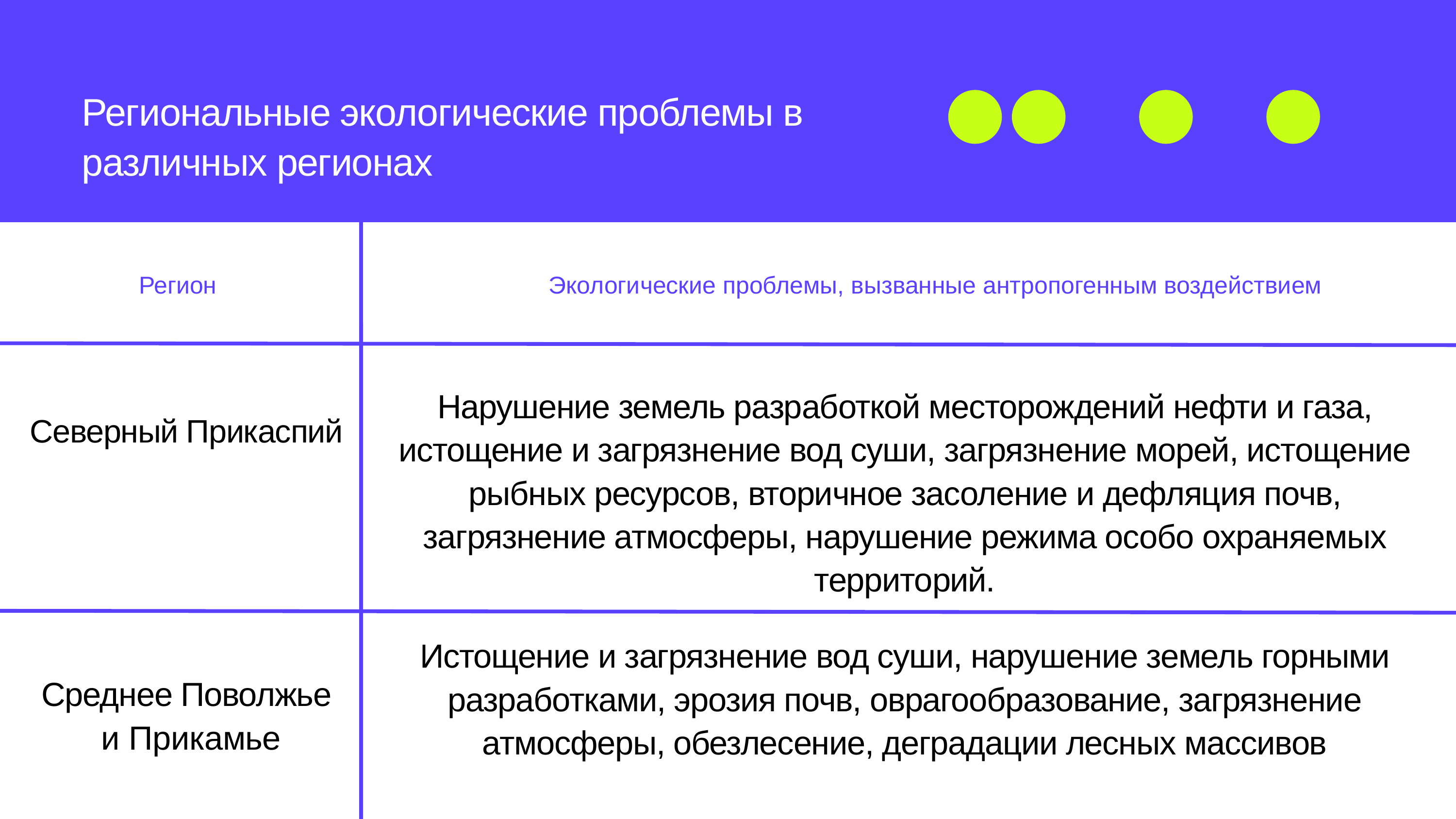

Региональные экологические проблемы в различных регионах

Регион
Экологические проблемы, вызванные антропогенным воздействием

Нарушение земель разработкой месторождений нефти и газа, истощение и загрязнение вод суши, загрязнение морей, истощение рыбных ресурсов, вторичное засоление и дефляция почв, загрязнение атмосферы, нарушение режима особо охраняемых территорий.
Северный Прикаспий

Истощение и загрязнение вод суши, нарушение земель горными разработками, эрозия почв, оврагообразование, загрязнение атмосферы, обезлесение, деградации лесных массивов
Среднее Поволжье
 и Прикамье